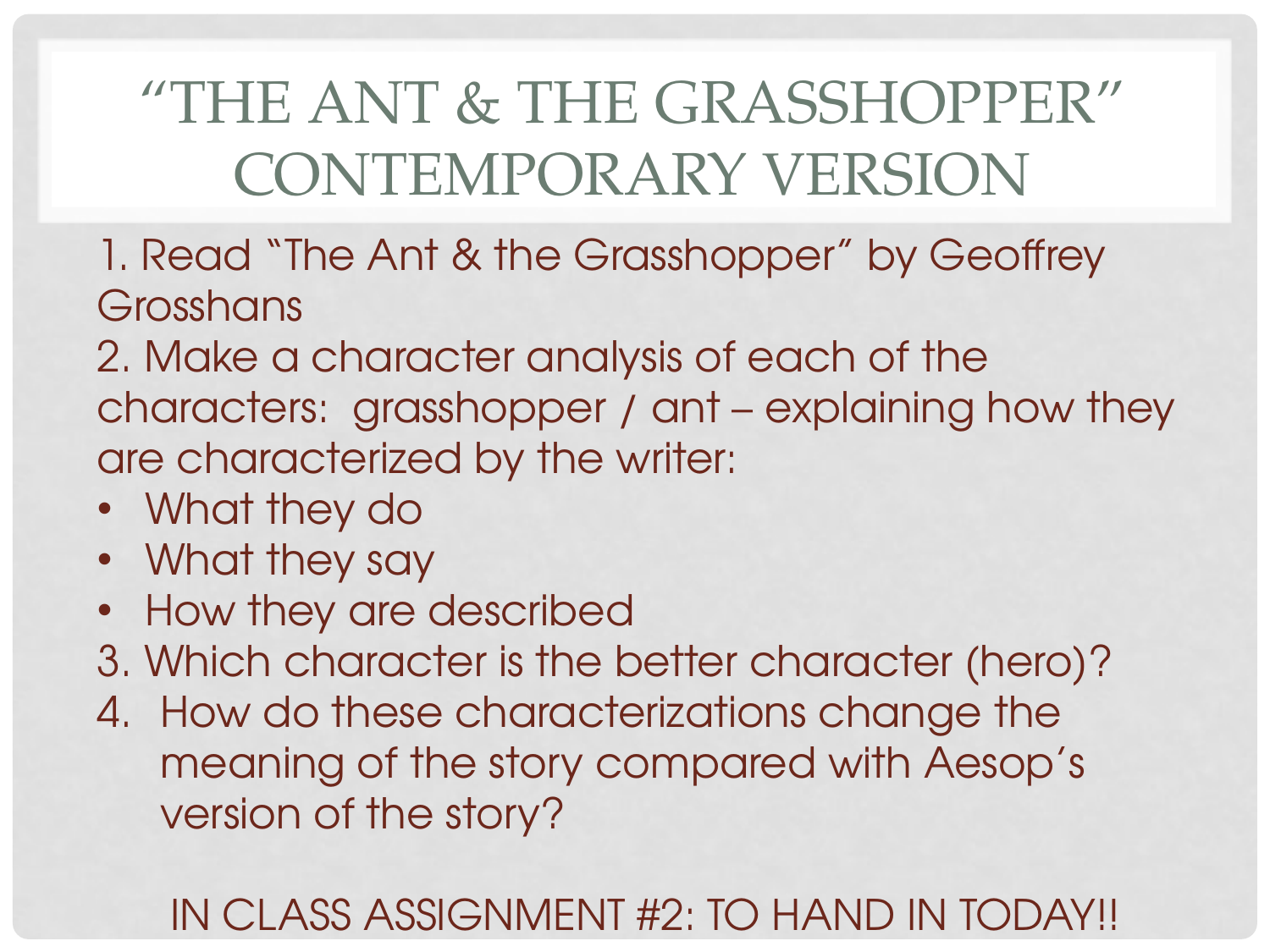

# “The ant & the grasshopper” contemporary version
1. Read “The Ant & the Grasshopper” by Geoffrey Grosshans
2. Make a character analysis of each of the characters:  grasshopper / ant – explaining how they are characterized by the writer:
What they do
What they say
How they are described
3. Which character is the better character (hero)?
How do these characterizations change the meaning of the story compared with Aesop’s version of the story?

IN CLASS ASSIGNMENT #2: TO HAND IN TODAY!!